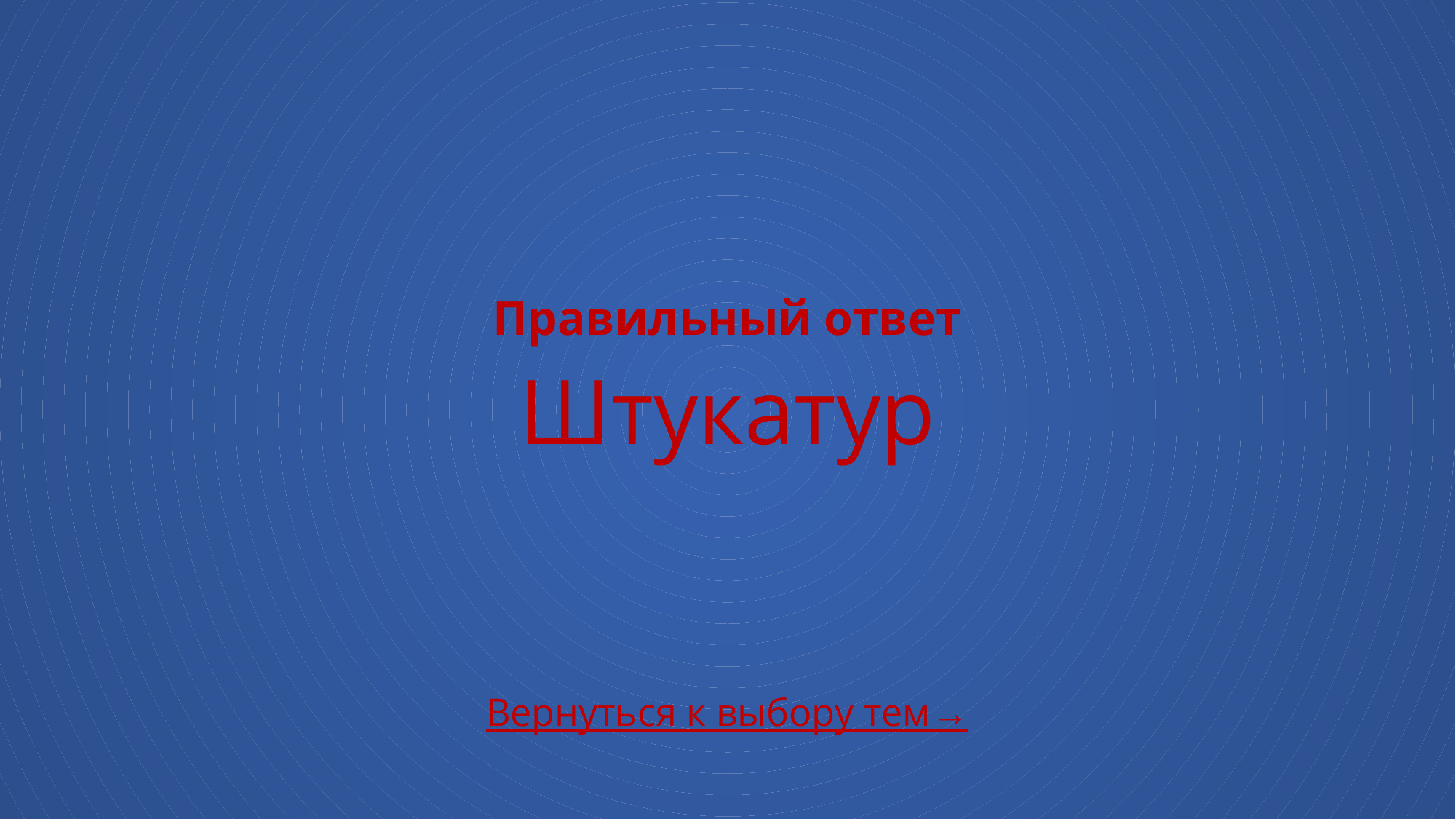

# Правильный ответ Штукатур
Вернуться к выбору тем→